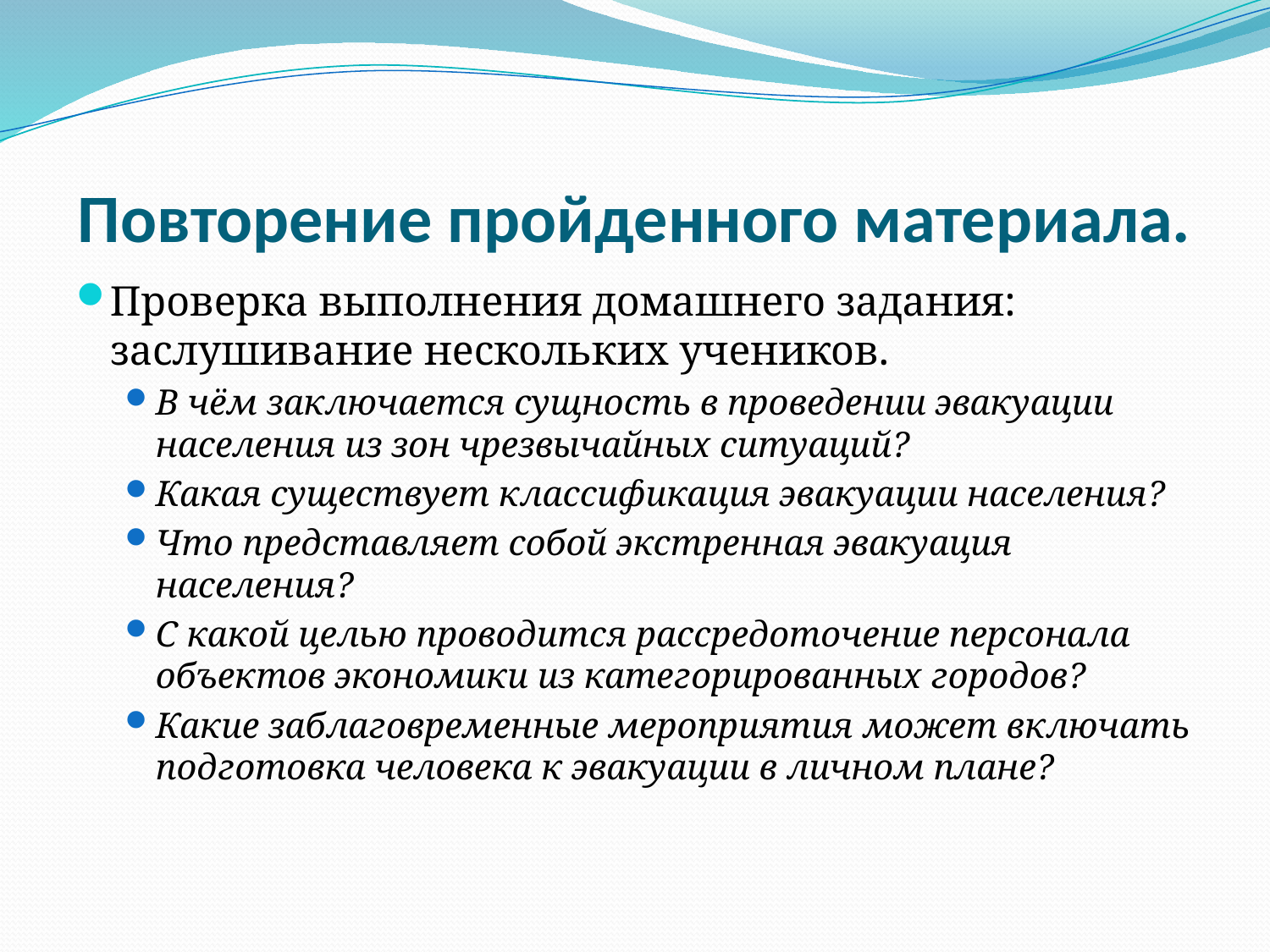

# Повторение пройденного материала.
Проверка выполнения домашнего задания: заслушивание нескольких учеников.
В чём заключается сущность в проведении эвакуации населения из зон чрезвычайных ситуаций?
Какая существует классификация эвакуации населения?
Что представляет собой экстренная эвакуация населения?
С какой целью проводится рассредоточение персонала объектов экономики из категорированных городов?
Какие заблаговременные мероприятия может включать подготовка человека к эвакуации в личном плане?